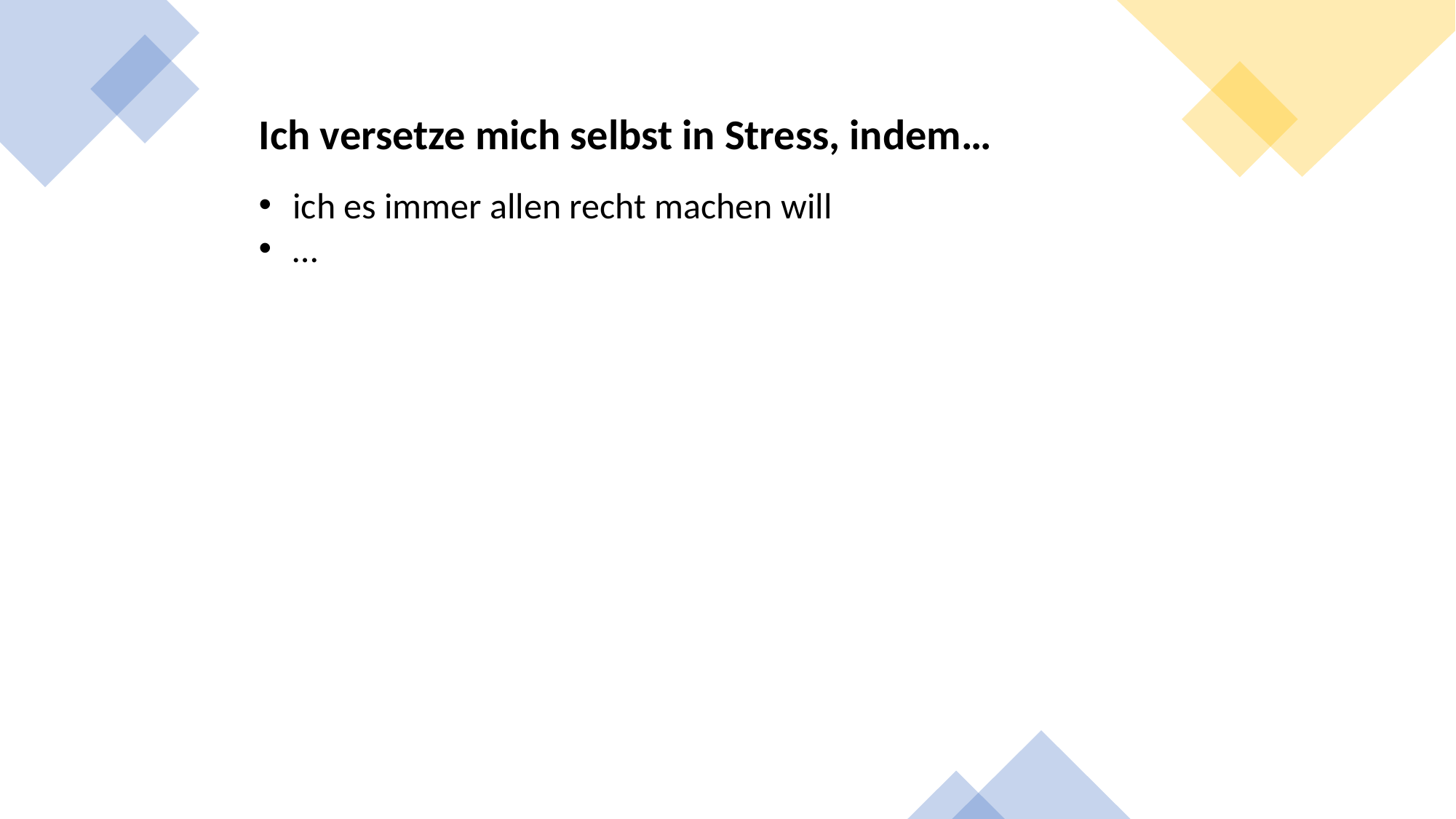

Ich versetze mich selbst in Stress, indem…
ich es immer allen recht machen will
…